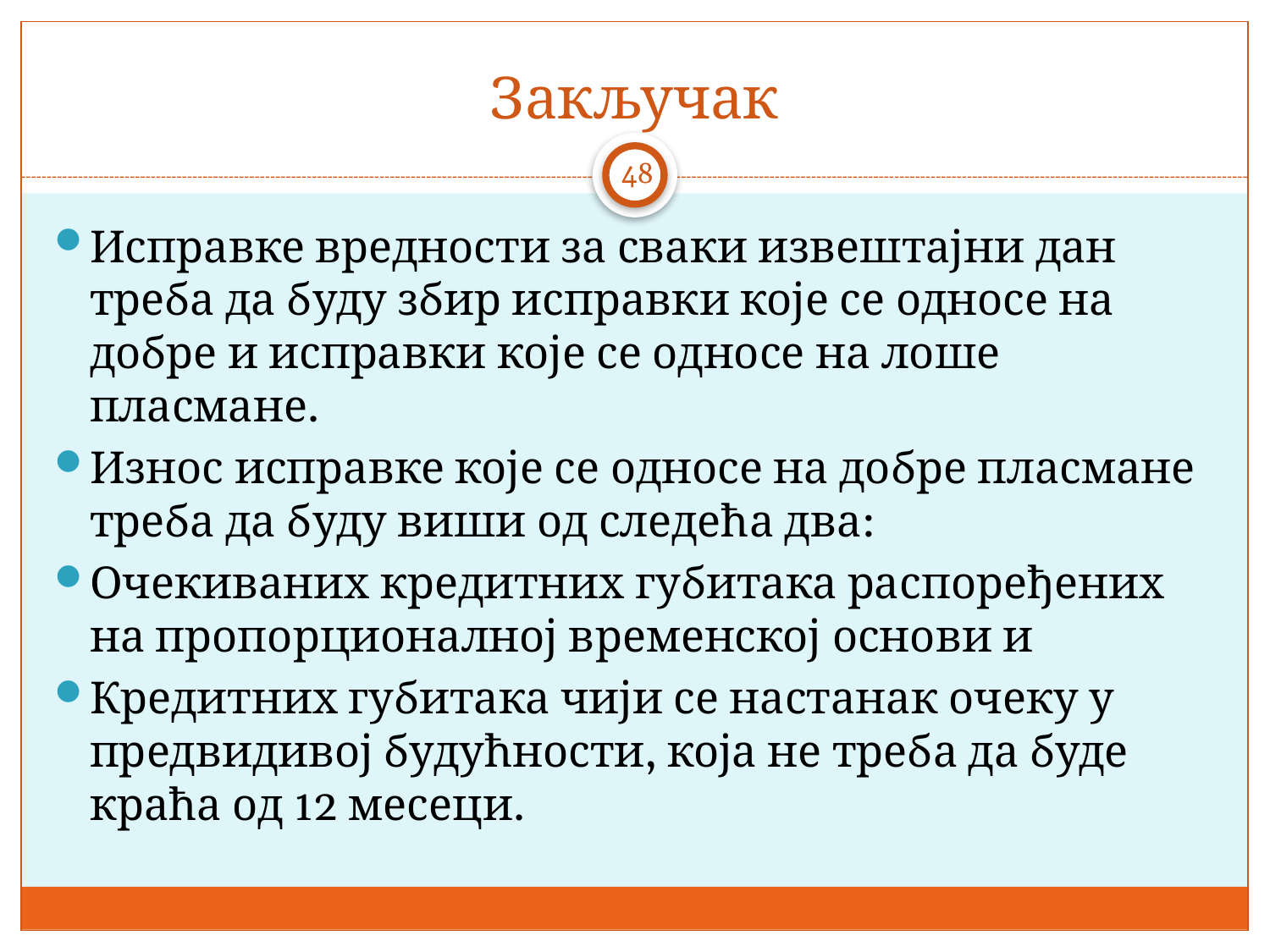

# Закључак
48
Исправке вредности за сваки извештајни дан треба да буду збир исправки које се односе на добре и исправки које се односе на лоше пласмане.
Износ исправке које се односе на добре пласмане треба да буду виши од следећа два:
Очекиваних кредитних губитака распоређених на пропорционалној временској основи и
Кредитних губитака чији се настанак очеку у предвидивој будућности, која не треба да буде краћа од 12 месеци.